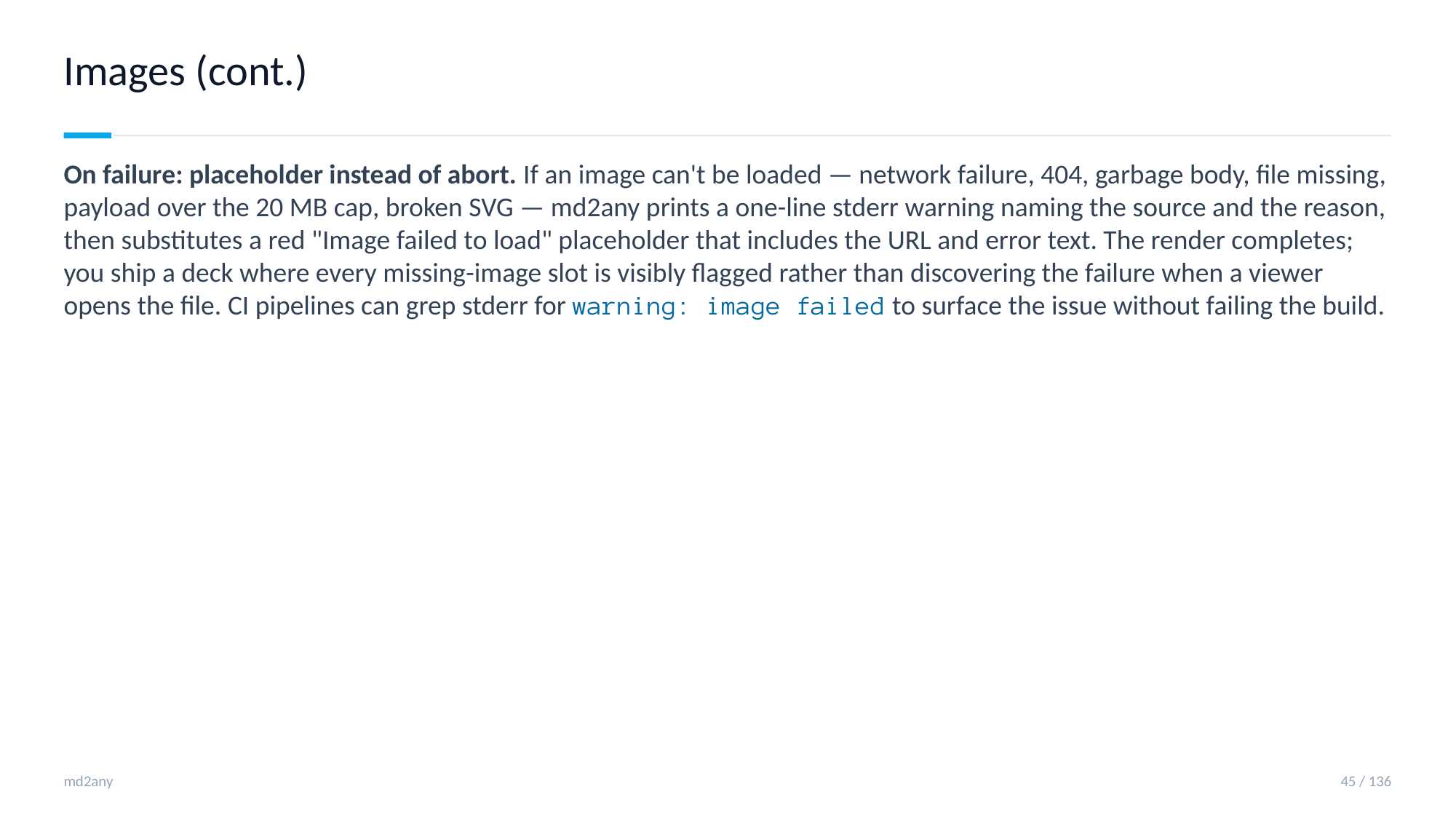

Images (cont.)

On failure: placeholder instead of abort. If an image can't be loaded — network failure, 404, garbage body, file missing, payload over the 20 MB cap, broken SVG — md2any prints a one-line stderr warning naming the source and the reason, then substitutes a red "Image failed to load" placeholder that includes the URL and error text. The render completes; you ship a deck where every missing-image slot is visibly flagged rather than discovering the failure when a viewer opens the file. CI pipelines can grep stderr for warning: image failed to surface the issue without failing the build.
md2any
45 / 136